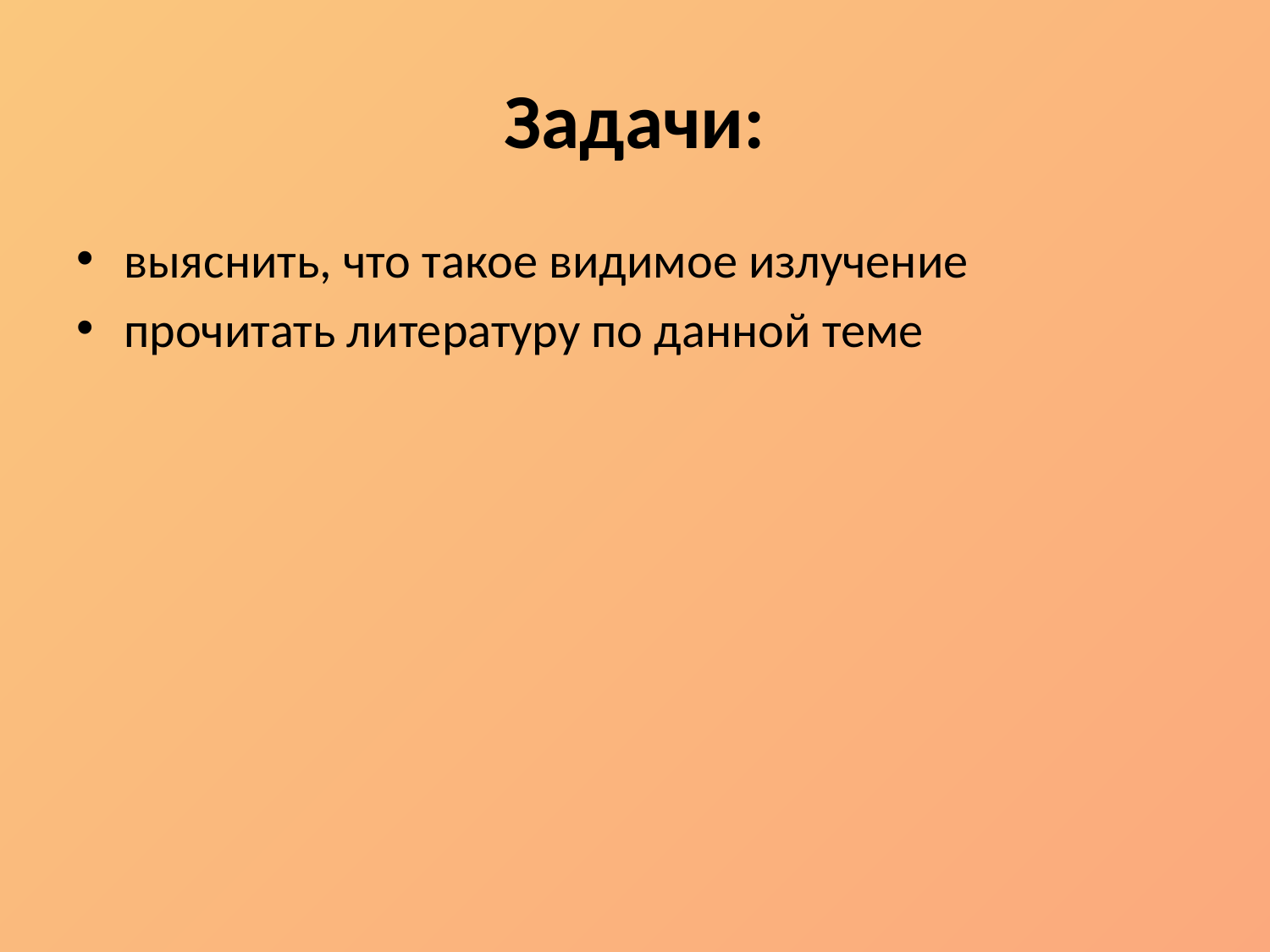

# Задачи:
выяснить, что такое видимое излучение
прочитать литературу по данной теме